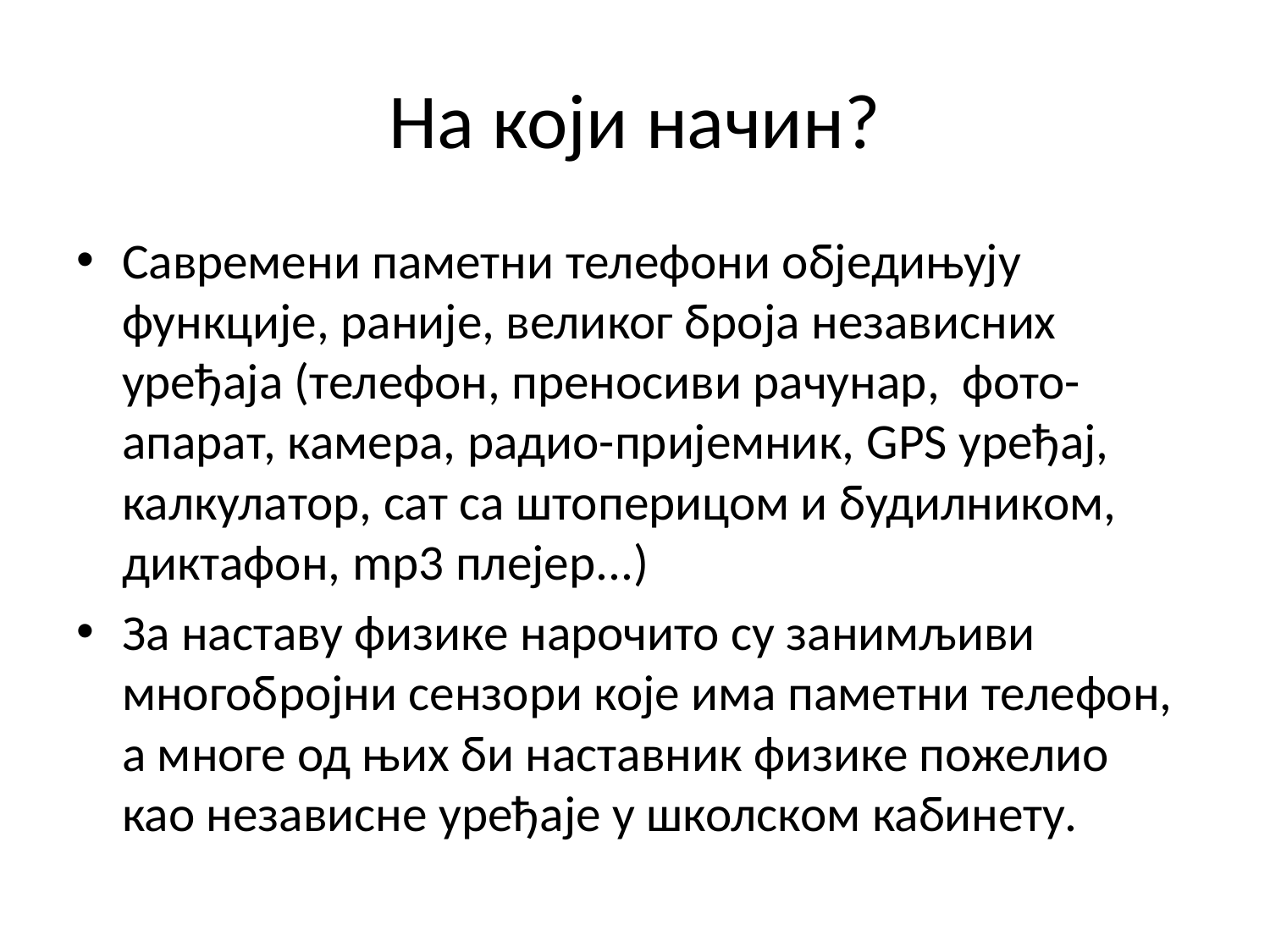

# На који начин?
Савремени паметни телефони обједињују функције, раније, великог броја независних уређаја (телефон, преносиви рачунар,  фото-апарат, камера, радио-пријемник, GPS уређај, калкулатор, сат са штоперицом и будилником, диктафон, mp3 плејер...)
За наставу физике нарочито су занимљиви многобројни сензори које има паметни телефон, а многе од њих би наставник физике пожелио као независне уређаје у школском кабинету.